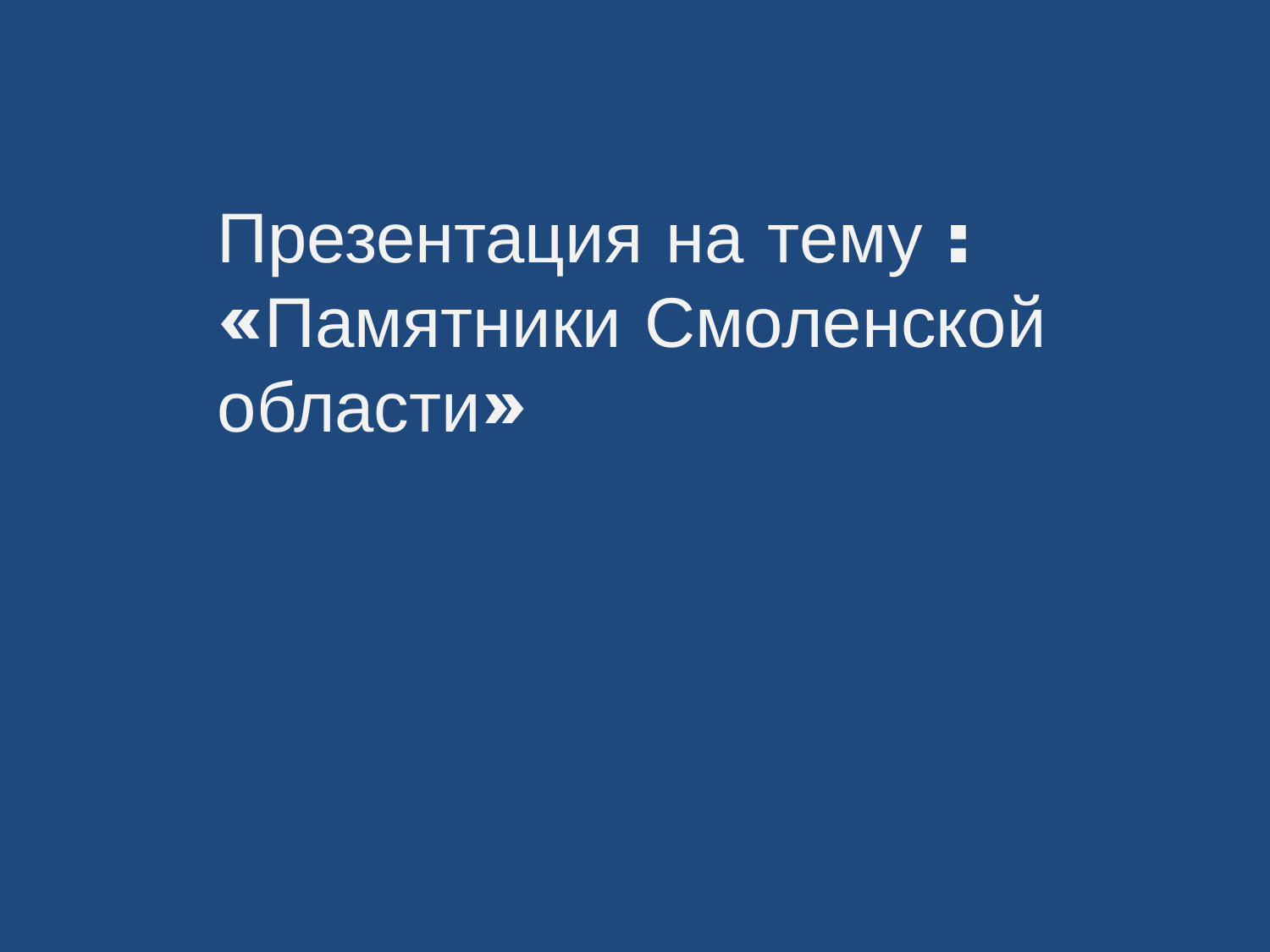

Презентация на тему : «Памятники Смоленской области»